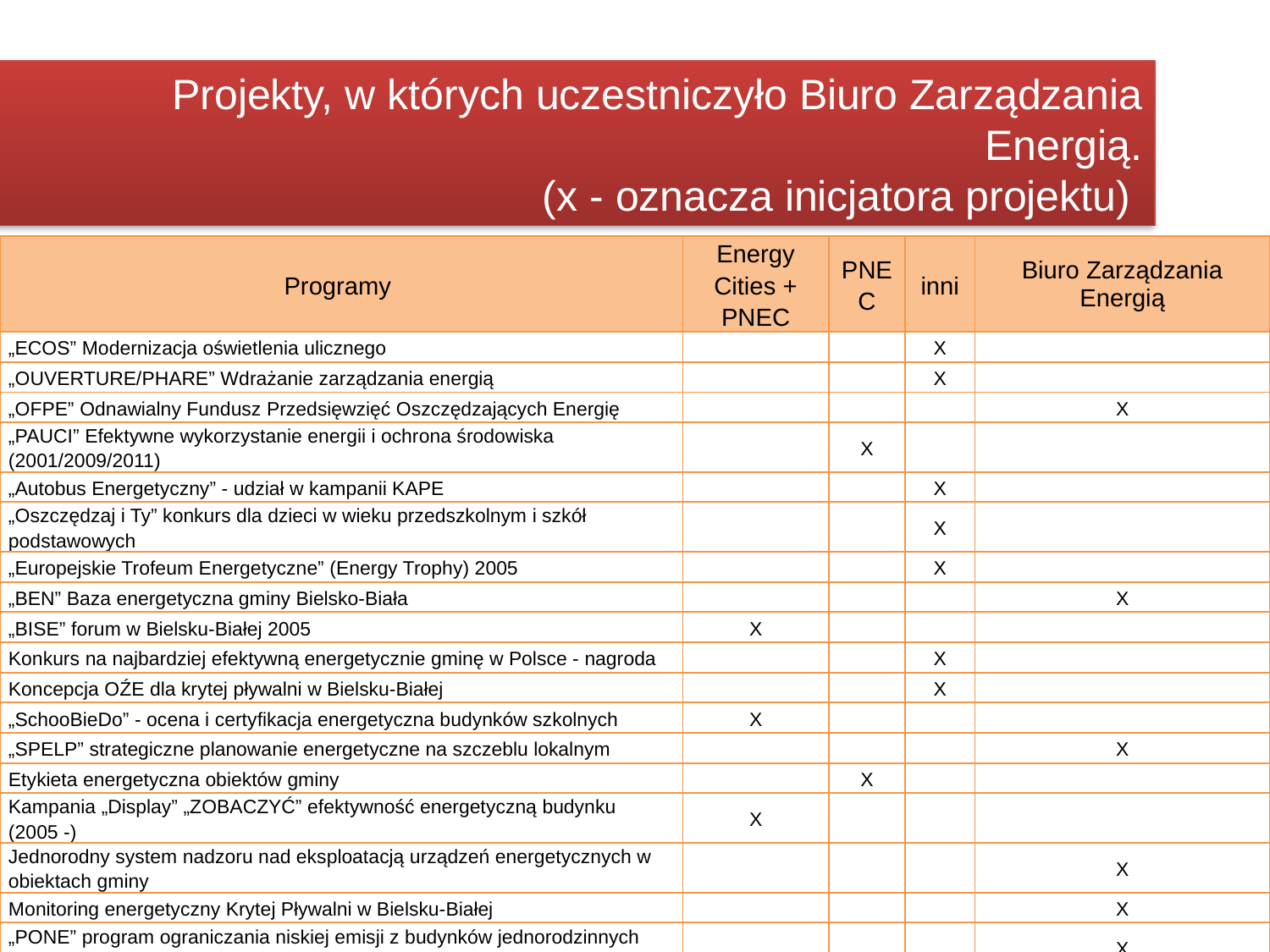

Projekty, w których uczestniczyło Biuro Zarządzania Energią.
(x - oznacza inicjatora projektu)
| Programy | Energy Cities + PNEC | PNEC | inni | Biuro Zarządzania Energią |
| --- | --- | --- | --- | --- |
| „ECOS” Modernizacja oświetlenia ulicznego |  |  | X |  |
| „OUVERTURE/PHARE” Wdrażanie zarządzania energią |  |  | X |  |
| „OFPE” Odnawialny Fundusz Przedsięwzięć Oszczędzających Energię |  |  |  | X |
| „PAUCI” Efektywne wykorzystanie energii i ochrona środowiska (2001/2009/2011) |  | X |  |  |
| „Autobus Energetyczny” - udział w kampanii KAPE |  |  | X |  |
| „Oszczędzaj i Ty” konkurs dla dzieci w wieku przedszkolnym i szkół podstawowych |  |  | X |  |
| „Europejskie Trofeum Energetyczne” (Energy Trophy) 2005 |  |  | X |  |
| „BEN” Baza energetyczna gminy Bielsko-Biała |  |  |  | X |
| „BISE” forum w Bielsku-Białej 2005 | X |  |  |  |
| Konkurs na najbardziej efektywną energetycznie gminę w Polsce - nagroda |  |  | X |  |
| Koncepcja OŹE dla krytej pływalni w Bielsku-Białej |  |  | X |  |
| „SchooBieDo” - ocena i certyfikacja energetyczna budynków szkolnych | X |  |  |  |
| „SPELP” strategiczne planowanie energetyczne na szczeblu lokalnym |  |  |  | X |
| Etykieta energetyczna obiektów gminy |  | X |  |  |
| Kampania „Display” „ZOBACZYĆ” efektywność energetyczną budynku (2005 -) | X |  |  |  |
| Jednorodny system nadzoru nad eksploatacją urządzeń energetycznych w obiektach gminy |  |  |  | X |
| Monitoring energetyczny Krytej Pływalni w Bielsku-Białej |  |  |  | X |
| „PONE” program ograniczania niskiej emisji z budynków jednorodzinnych (2007-) |  |  |  | X |
| Pracownia Odnawialnych Energii przy BCKUiP w Bielsku-Białej |  |  |  | X |
| Ciągły monitoring mediów energetycznych i wody w SP 37 – program pilotażowy |  |  |  | X |